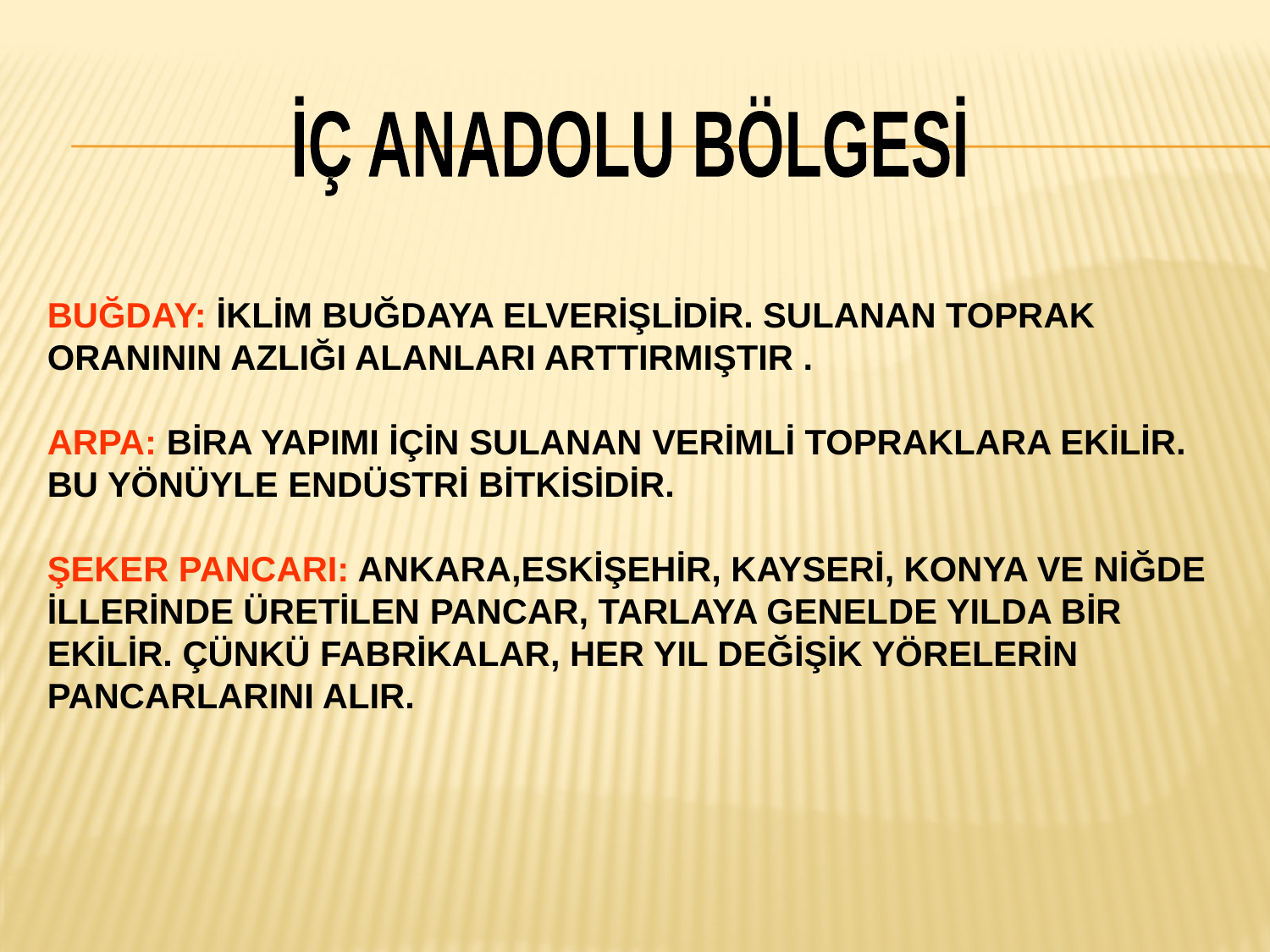

İÇ ANADOLU BÖLGESİ

BUĞDAY: İKLİM BUĞDAYA ELVERİŞLİDİR. SULANAN TOPRAK ORANININ AZLIĞI ALANLARI ARTTIRMIŞTIR .

ARPA: BİRA YAPIMI İÇİN SULANAN VERİMLİ TOPRAKLARA EKİLİR. BU YÖNÜYLE ENDÜSTRİ BİTKİSİDİR.

ŞEKER PANCARI: ANKARA,ESKİŞEHİR, KAYSERİ, KONYA VE NİĞDE İLLERİNDE ÜRETİLEN PANCAR, TARLAYA GENELDE YILDA BİR EKİLİR. ÇÜNKÜ FABRİKALAR, HER YIL DEĞİŞİK YÖRELERİN PANCARLARINI ALIR.